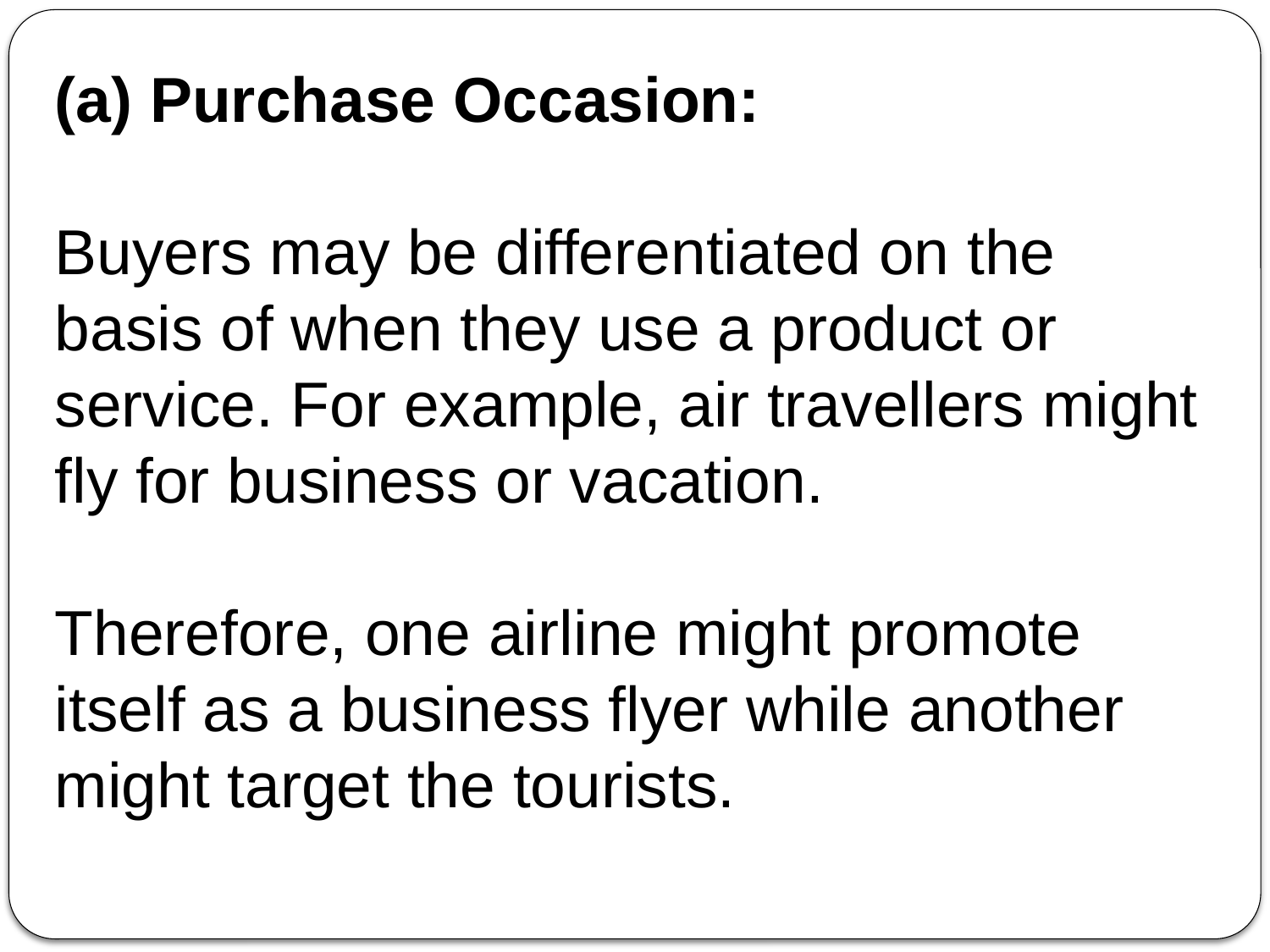

(а) Purchase Occasion:

Buyers may be differentiated on the basis of when they use a product or service. For example, air travellers might fly for business or vacation.

Therefore, one airline might promote itself as a business flyer while another might target the tourists.